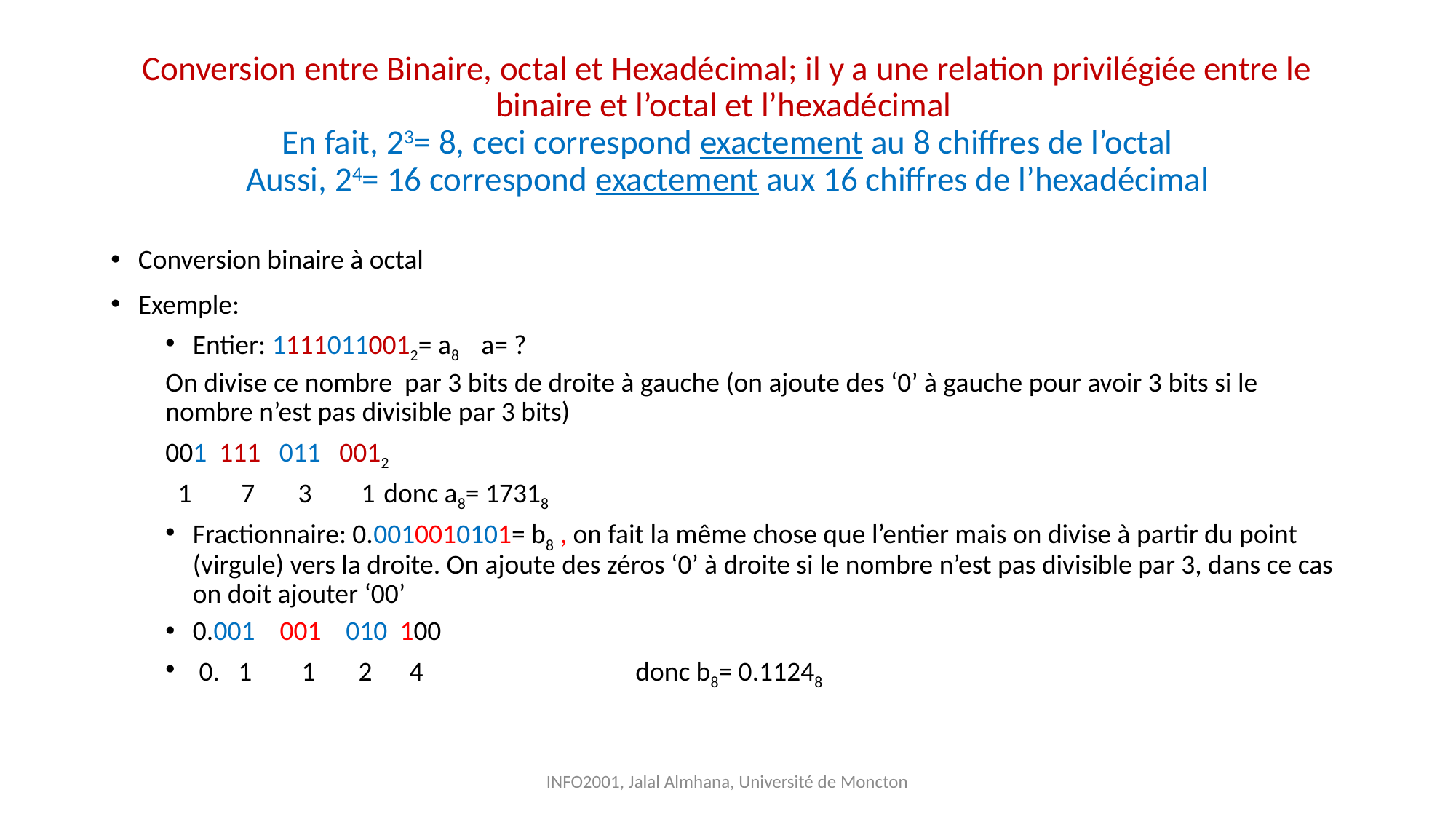

# Conversion entre Binaire, octal et Hexadécimal; il y a une relation privilégiée entre le binaire et l’octal et l’hexadécimal En fait, 23= 8, ceci correspond exactement au 8 chiffres de l’octal Aussi, 24= 16 correspond exactement aux 16 chiffres de l’hexadécimal
Conversion binaire à octal
Exemple:
Entier: 11110110012= a8    a= ?
On divise ce nombre  par 3 bits de droite à gauche (on ajoute des ‘0’ à gauche pour avoir 3 bits si le nombre n’est pas divisible par 3 bits)
001  111   011   0012
  1        7       3        1	donc a8= 17318
Fractionnaire: 0.0010010101= b8 , on fait la même chose que l’entier mais on divise à partir du point (virgule) vers la droite. On ajoute des zéros ‘0’ à droite si le nombre n’est pas divisible par 3, dans ce cas on doit ajouter ‘00’
0.001    001    010  100
 0.   1        1       2      4		 donc b8= 0.11248
INFO2001, Jalal Almhana, Université de Moncton